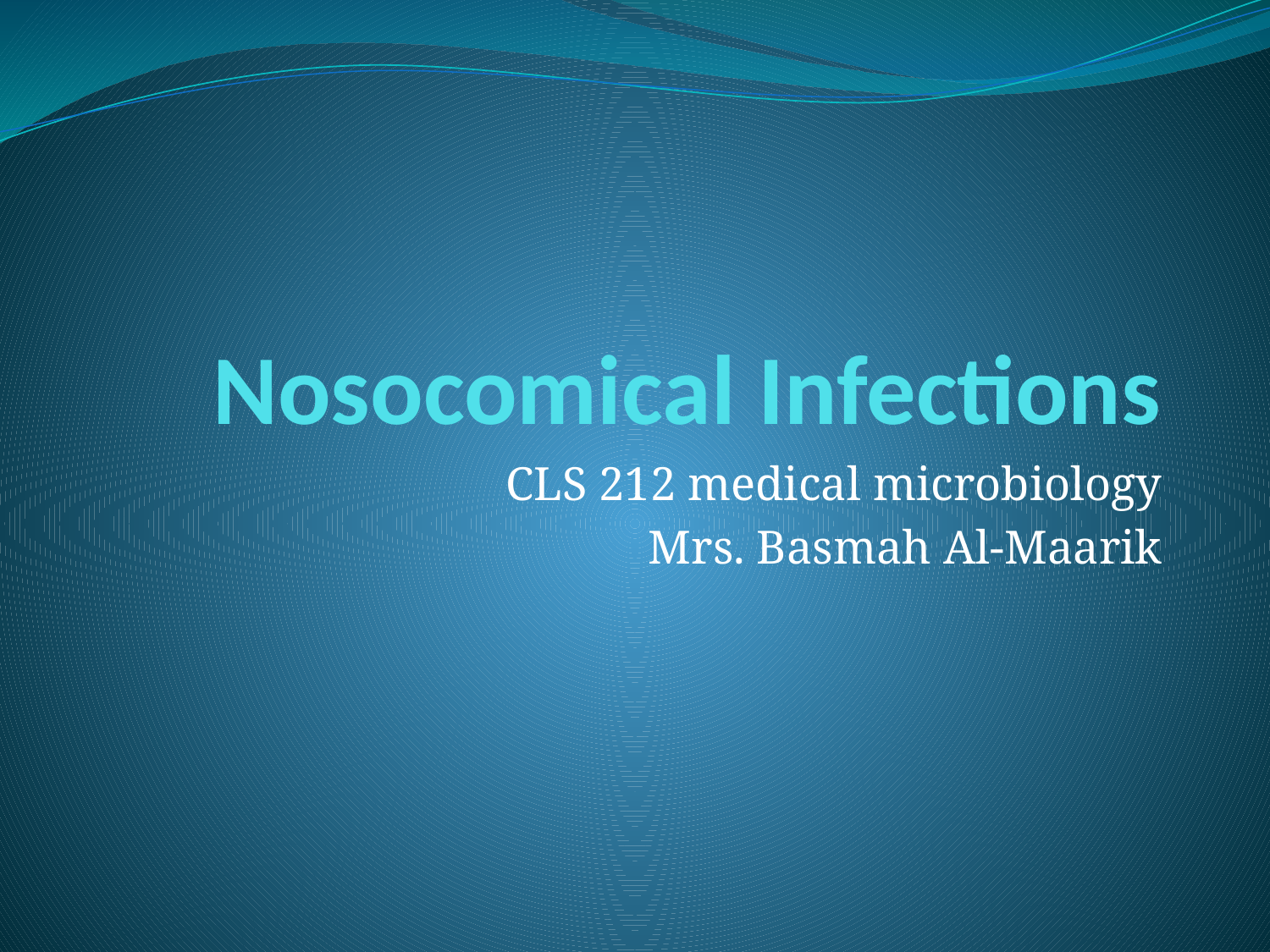

# Nosocomical Infections
CLS 212 medical microbiology
Mrs. Basmah Al-Maarik